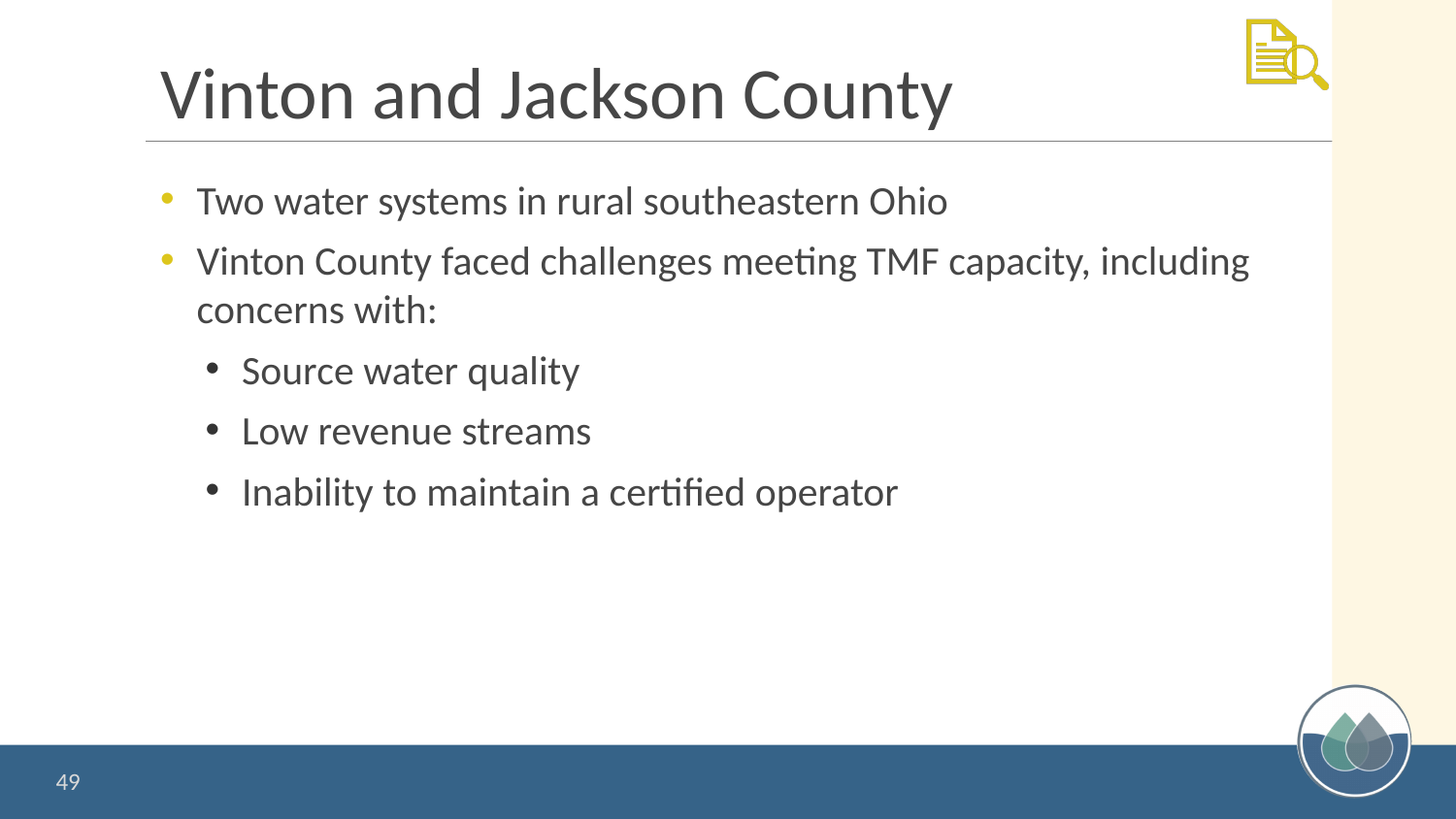

# Vinton and Jackson County
Two water systems in rural southeastern Ohio
Vinton County faced challenges meeting TMF capacity, including concerns with:
Source water quality
Low revenue streams
Inability to maintain a certified operator

49